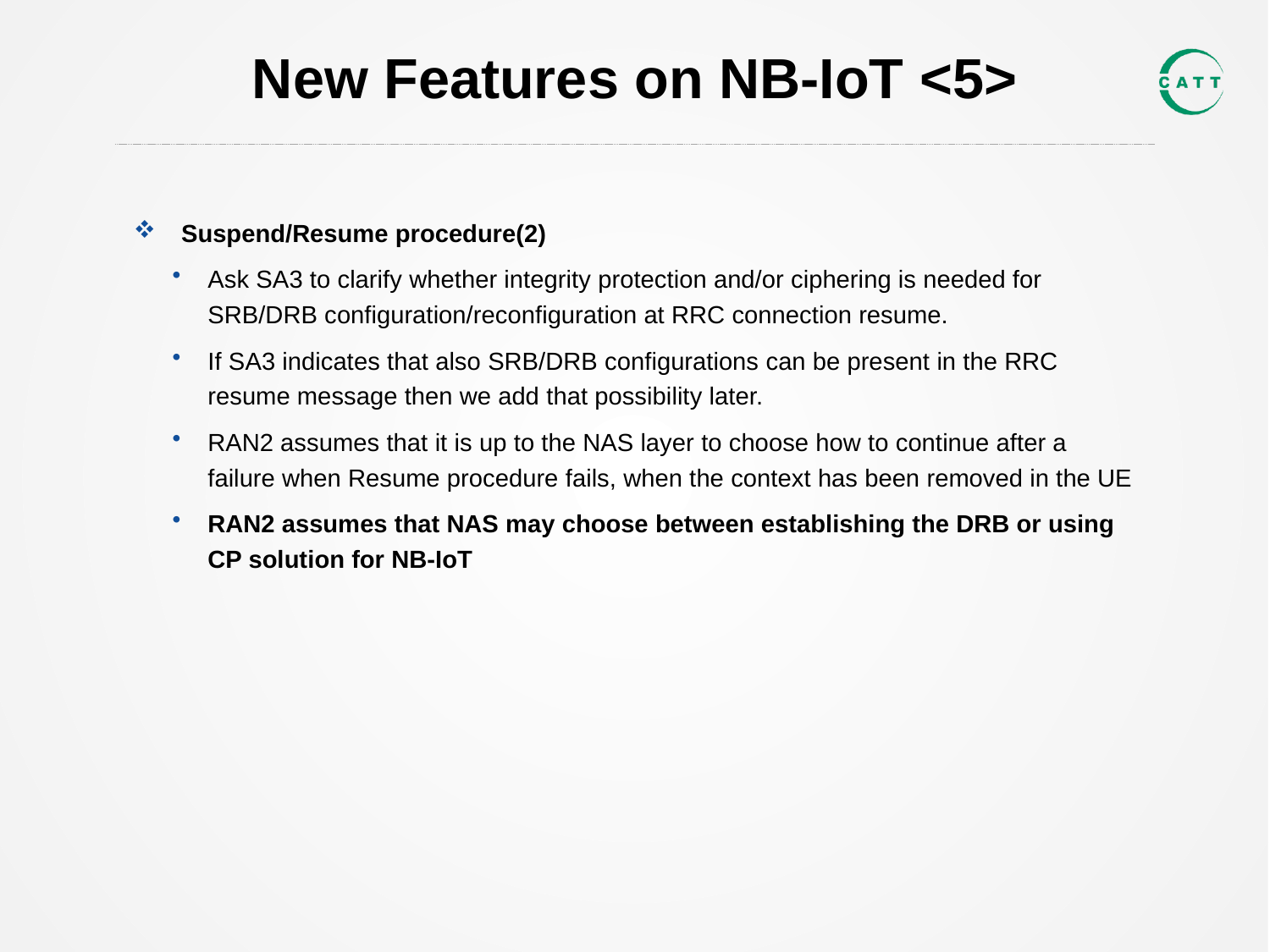

# New Features on NB-IoT <5>
Suspend/Resume procedure(2)
Ask SA3 to clarify whether integrity protection and/or ciphering is needed for SRB/DRB configuration/reconfiguration at RRC connection resume.
If SA3 indicates that also SRB/DRB configurations can be present in the RRC resume message then we add that possibility later.
RAN2 assumes that it is up to the NAS layer to choose how to continue after a failure when Resume procedure fails, when the context has been removed in the UE
RAN2 assumes that NAS may choose between establishing the DRB or using CP solution for NB-IoT